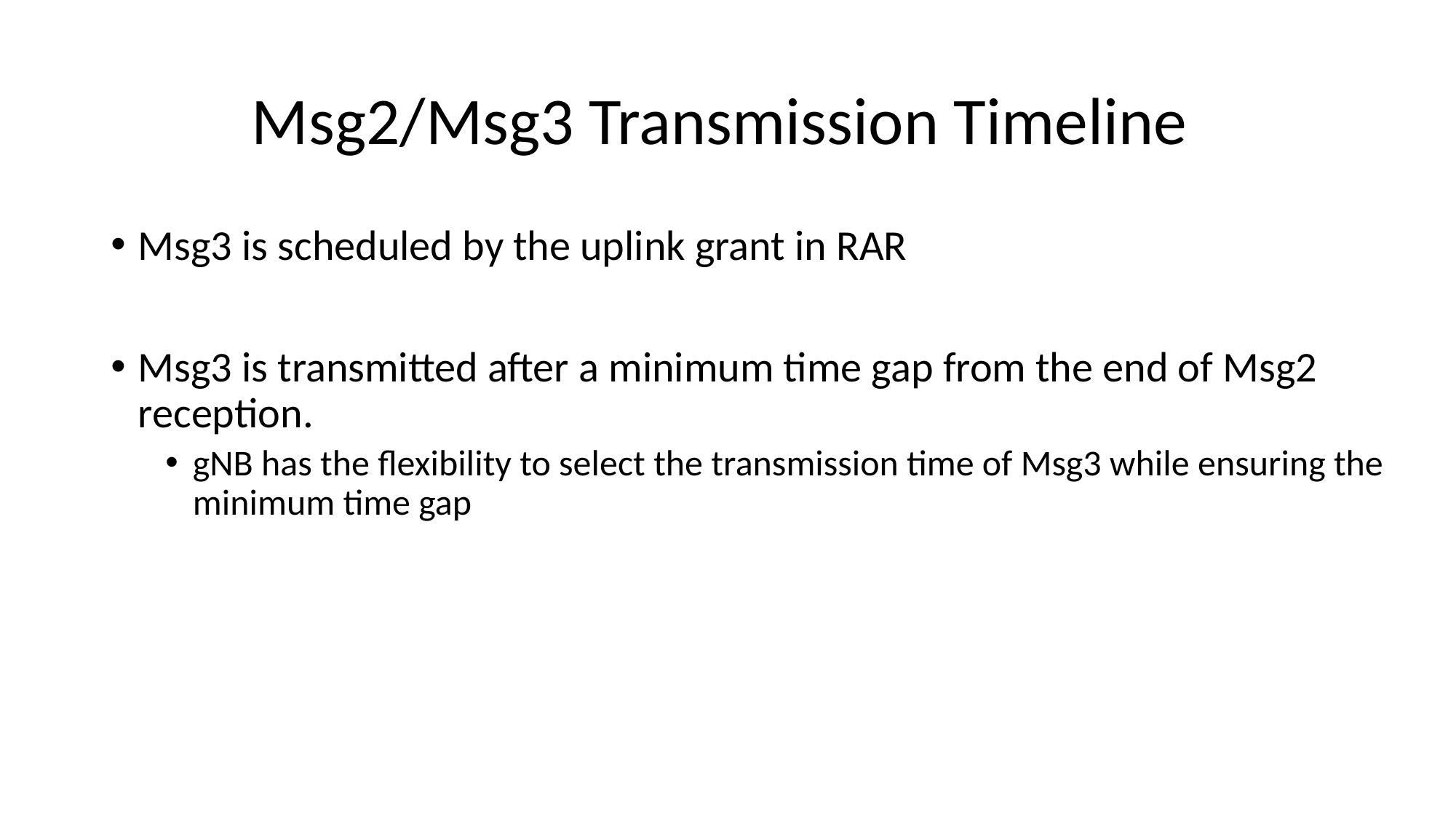

# Msg2/Msg3 Transmission Timeline
Msg3 is scheduled by the uplink grant in RAR

Msg3 is transmitted after a minimum time gap from the end of Msg2 reception.
gNB has the flexibility to select the transmission time of Msg3 while ensuring the minimum time gap